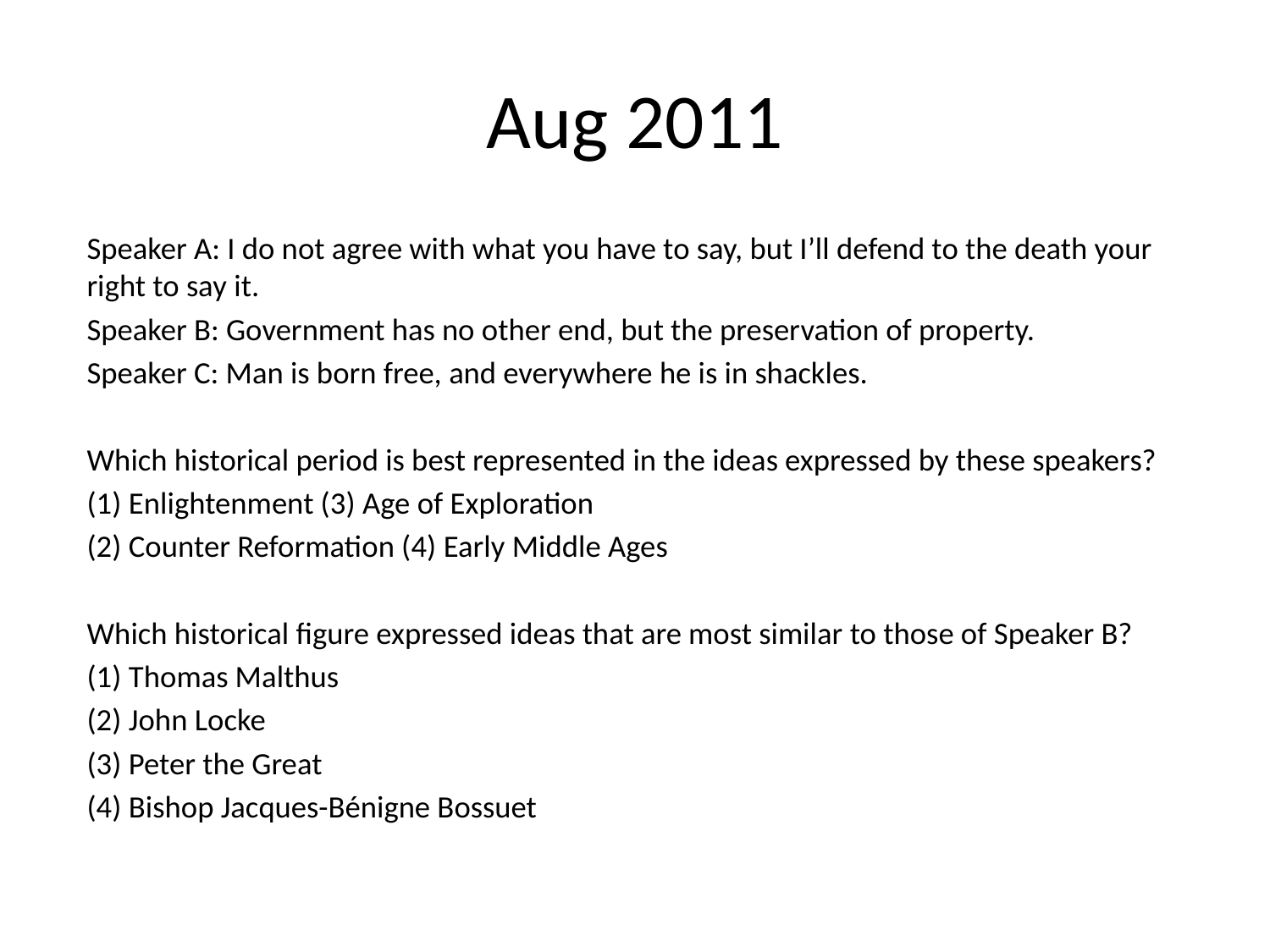

# Aug 2011
Speaker A: I do not agree with what you have to say, but I’ll defend to the death your right to say it.
Speaker B: Government has no other end, but the preservation of property.
Speaker C: Man is born free, and everywhere he is in shackles.

Which historical period is best represented in the ideas expressed by these speakers?
(1) Enlightenment (3) Age of Exploration
(2) Counter Reformation (4) Early Middle Ages

Which historical figure expressed ideas that are most similar to those of Speaker B?
(1) Thomas Malthus
(2) John Locke
(3) Peter the Great
(4) Bishop Jacques-Bénigne Bossuet